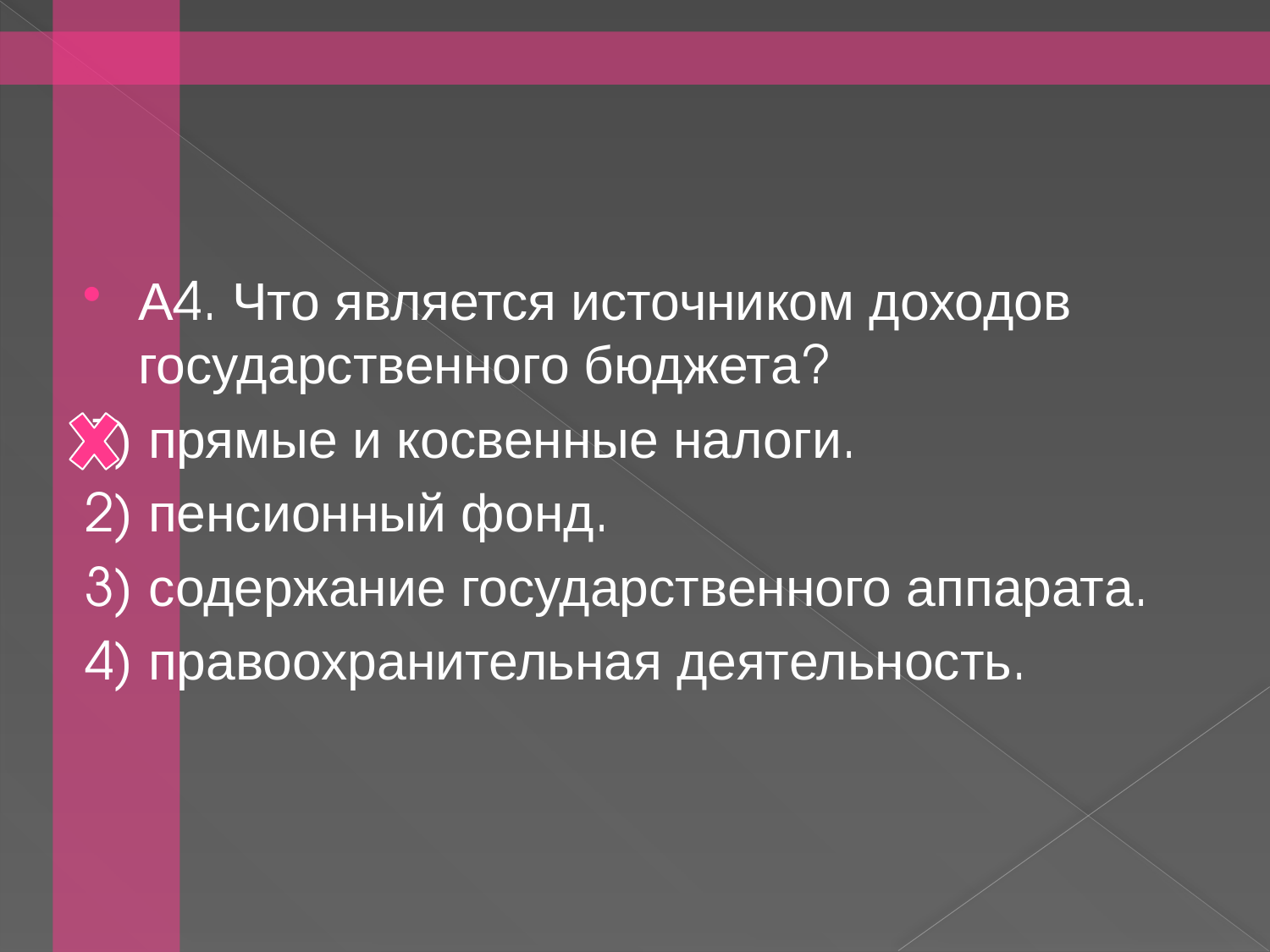

#
А4. Что является источником доходов государственного бюджета?
1) прямые и косвенные налоги.
2) пенсионный фонд.
3) содержание государственного аппарата.
4) правоохранительная деятельность.